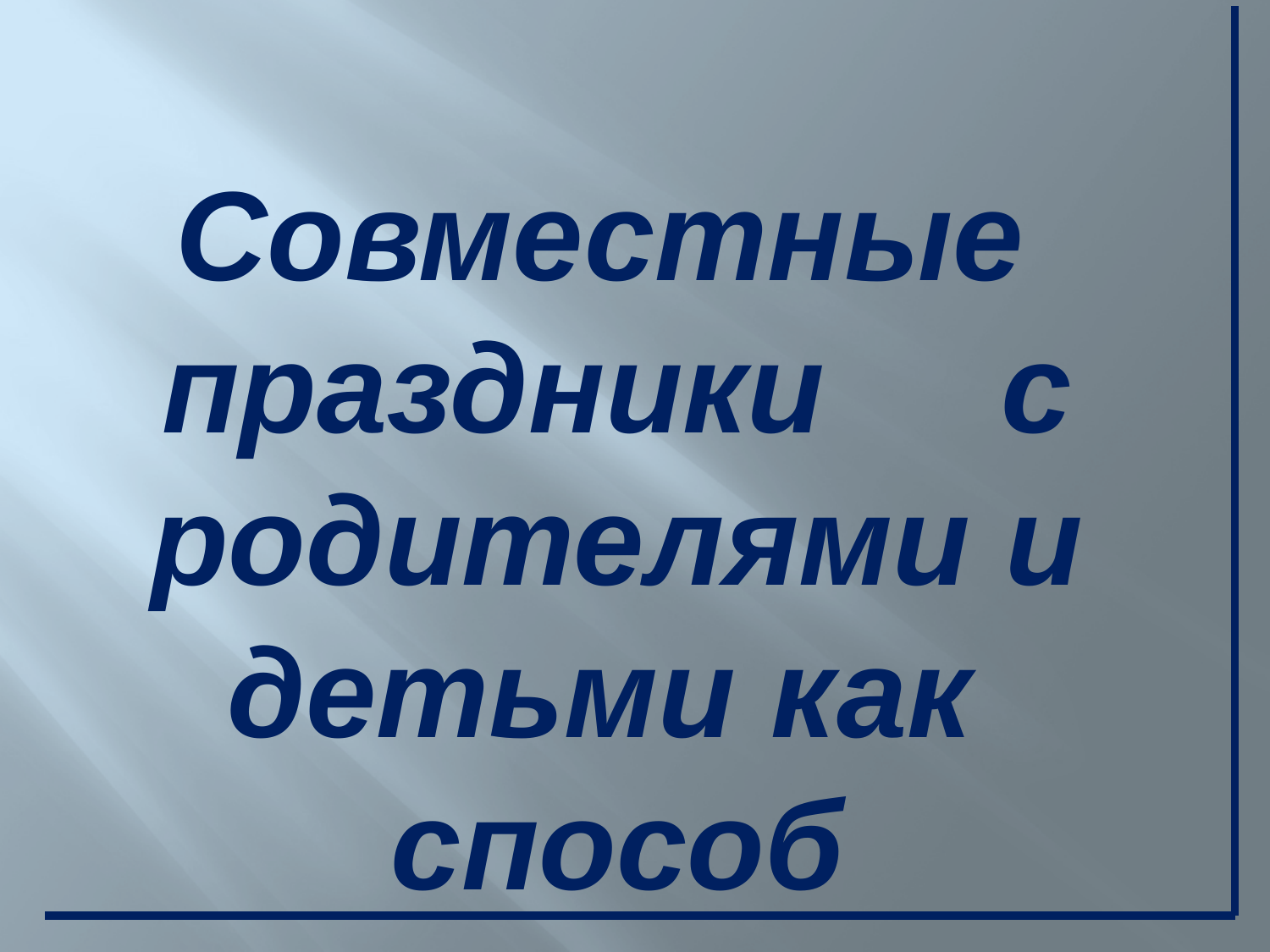

Совместные  праздники     с родителями и детьми как  способ воспитания  ЗОЖ